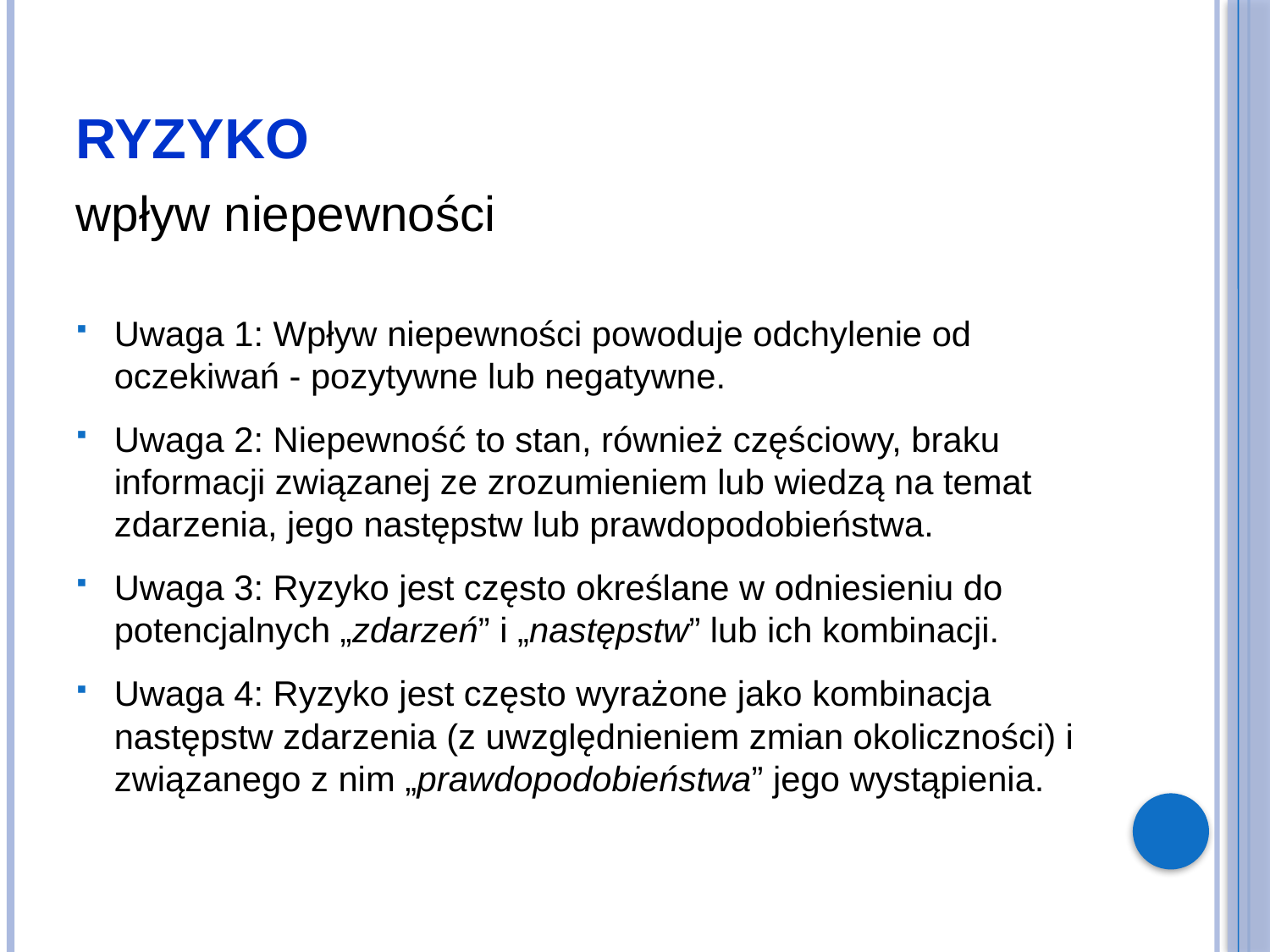

# Ryzyko
wpływ niepewności

Uwaga 1: Wpływ niepewności powoduje odchylenie od oczekiwań - pozytywne lub negatywne.
Uwaga 2: Niepewność to stan, również częściowy, braku informacji związanej ze zrozumieniem lub wiedzą na temat zdarzenia, jego następstw lub prawdopodobieństwa.
Uwaga 3: Ryzyko jest często określane w odniesieniu do potencjalnych „zdarzeń” i „następstw” lub ich kombinacji.
Uwaga 4: Ryzyko jest często wyrażone jako kombinacja następstw zdarzenia (z uwzględnieniem zmian okoliczności) i związanego z nim „prawdopodobieństwa” jego wystąpienia.